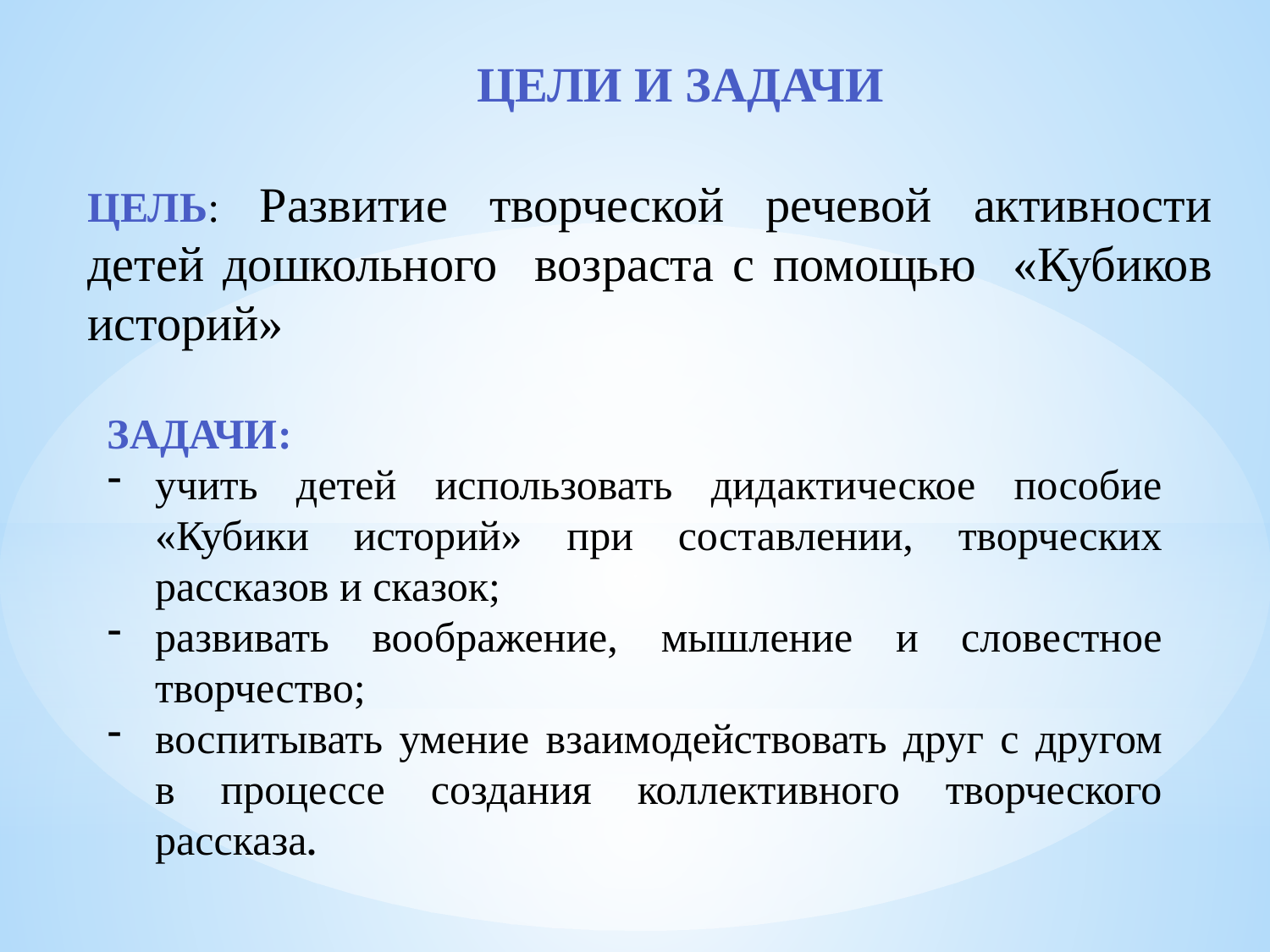

Цели и задачи
Цель: Развитие творческой речевой активности детей дошкольного  возраста с помощью  «Кубиков историй»

Задачи:
учить детей использовать дидактическое пособие «Кубики историй» при составлении, творческих рассказов и сказок;
развивать воображение, мышление и словестное творчество;
воспитывать умение взаимодействовать друг с другом в процессе создания коллективного творческого рассказа.